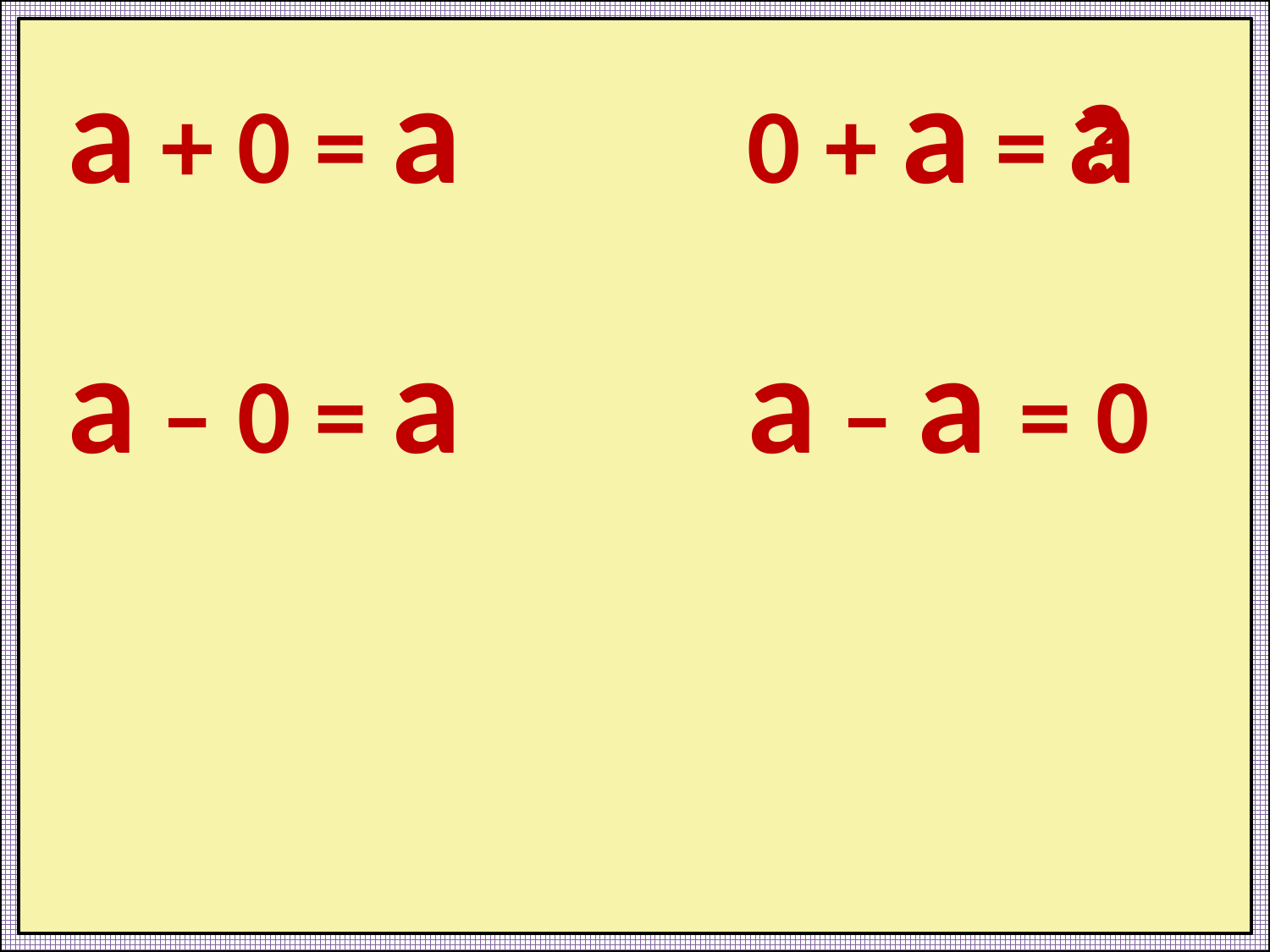

а + 0 = а
0 + а =
а
?
а – 0 = а
а – а = 0